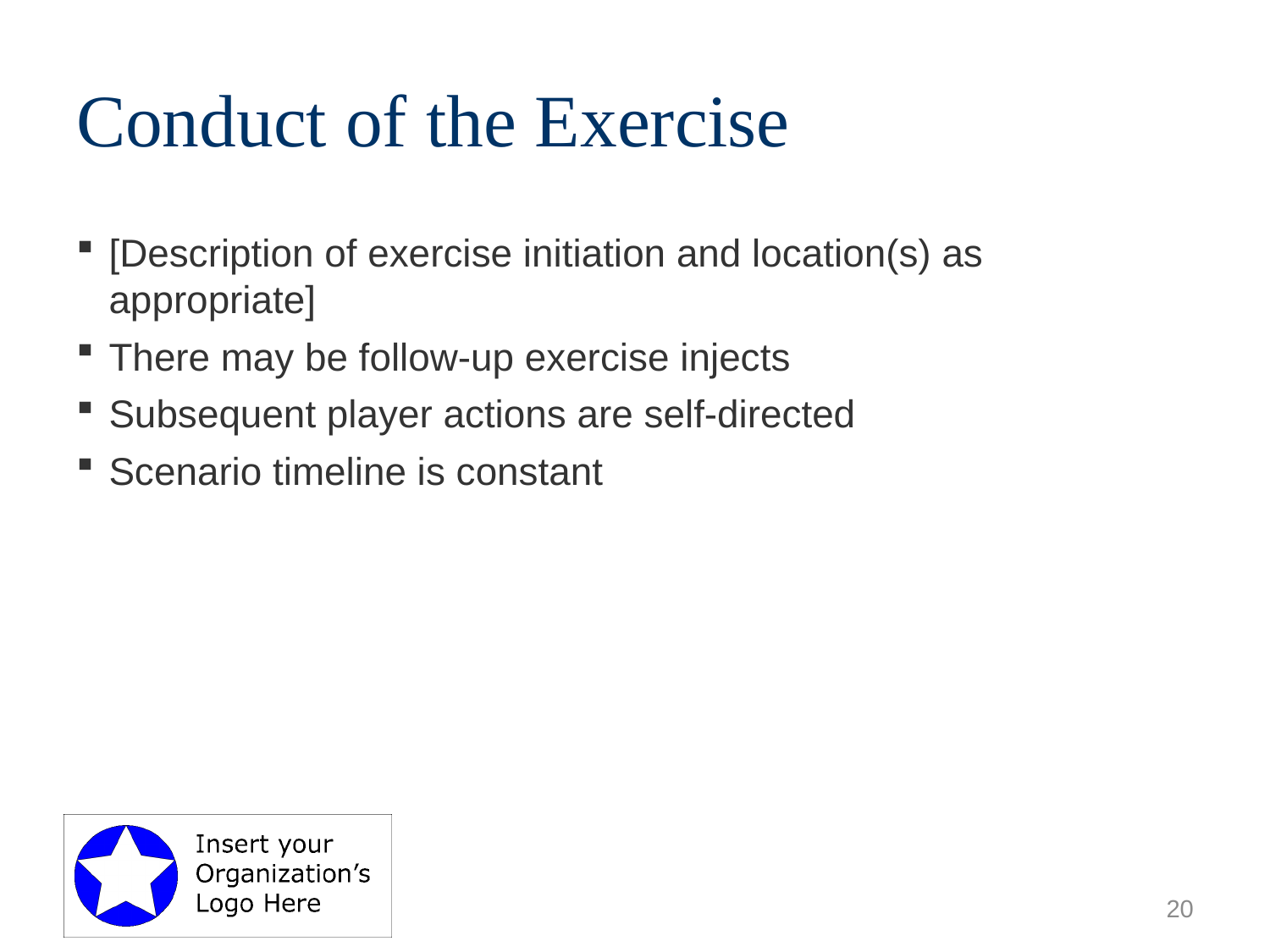

# Conduct of the Exercise
[Description of exercise initiation and location(s) as appropriate]
There may be follow-up exercise injects
Subsequent player actions are self-directed
Scenario timeline is constant
20